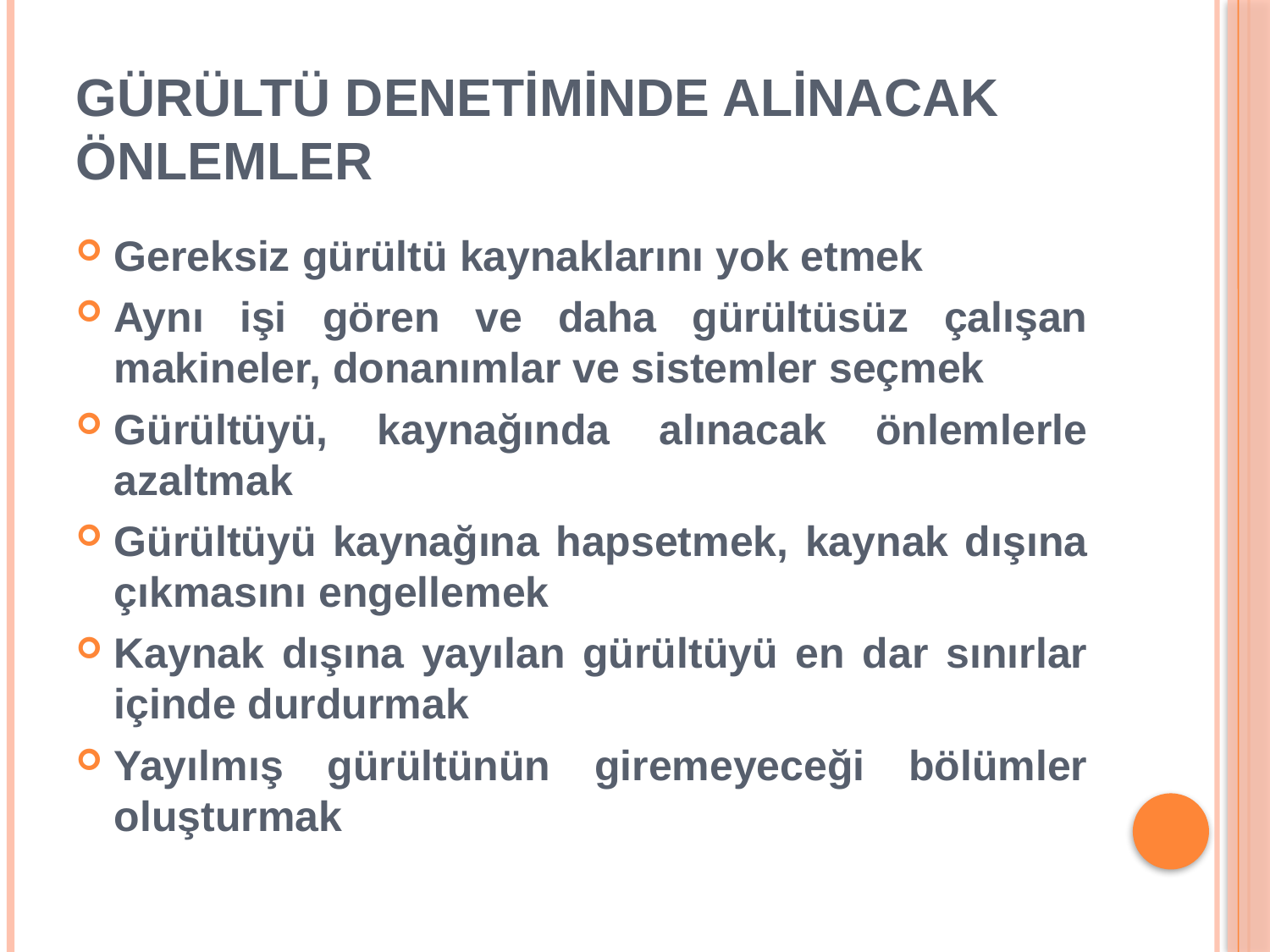

# Gürültü denetiminde alinacak önlemler
Gereksiz gürültü kaynaklarını yok etmek
Aynı işi gören ve daha gürültüsüz çalışan makineler, donanımlar ve sistemler seçmek
Gürültüyü, kaynağında alınacak önlemlerle azaltmak
Gürültüyü kaynağına hapsetmek, kaynak dışına çıkmasını engellemek
Kaynak dışına yayılan gürültüyü en dar sınırlar içinde durdurmak
Yayılmış gürültünün giremeyeceği bölümler oluşturmak